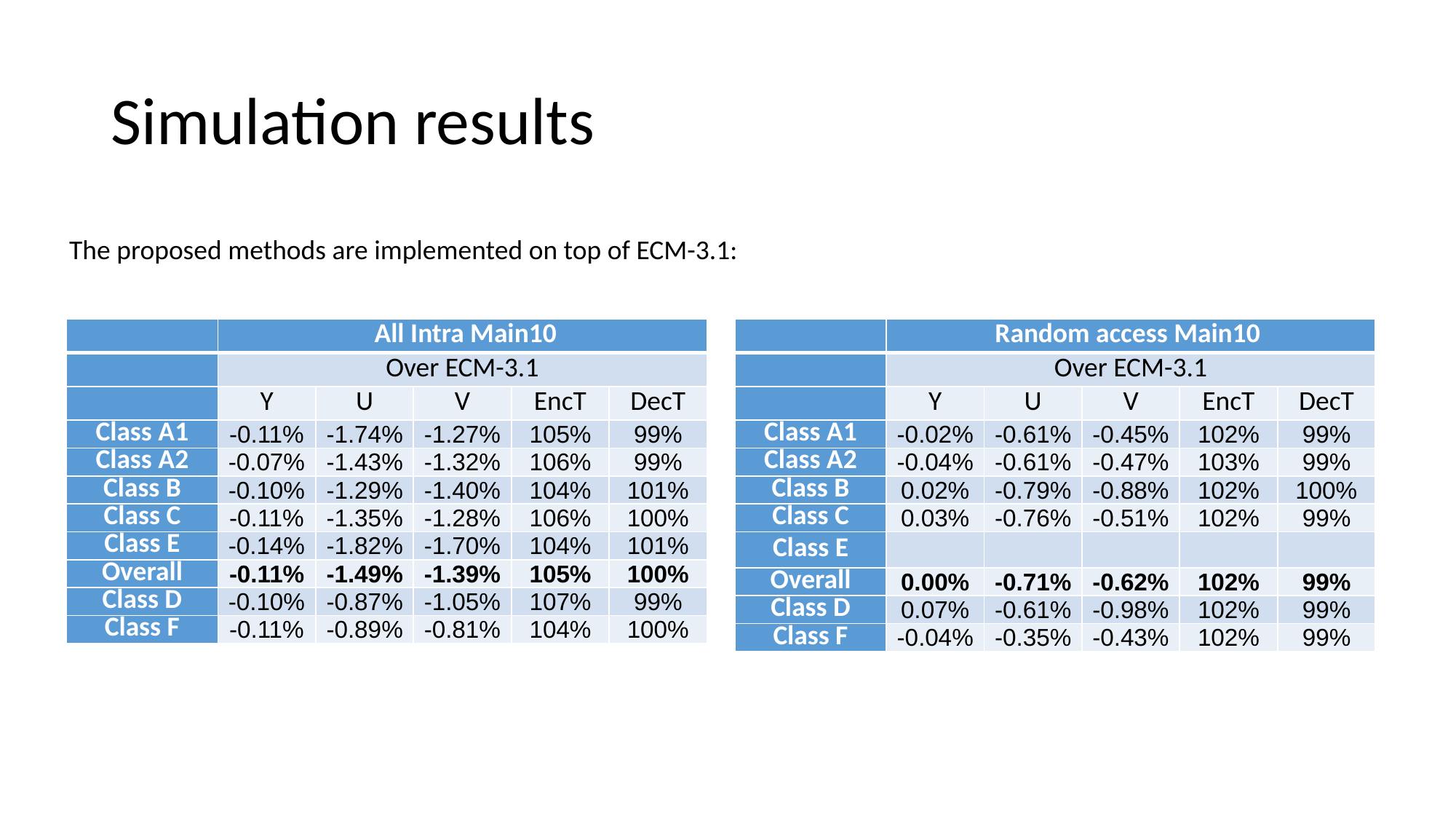

# Simulation results
The proposed methods are implemented on top of ECM-3.1:
|  | All Intra Main10 |  |  |  |  |
| --- | --- | --- | --- | --- | --- |
|  | Over ECM-3.1 |  |  |  |  |
|  | Y | U | V | EncT | DecT |
| Class A1 | -0.11% | -1.74% | -1.27% | 105% | 99% |
| Class A2 | -0.07% | -1.43% | -1.32% | 106% | 99% |
| Class B | -0.10% | -1.29% | -1.40% | 104% | 101% |
| Class C | -0.11% | -1.35% | -1.28% | 106% | 100% |
| Class E | -0.14% | -1.82% | -1.70% | 104% | 101% |
| Overall | -0.11% | -1.49% | -1.39% | 105% | 100% |
| Class D | -0.10% | -0.87% | -1.05% | 107% | 99% |
| Class F | -0.11% | -0.89% | -0.81% | 104% | 100% |
|  | Random access Main10 |  |  |  |  |
| --- | --- | --- | --- | --- | --- |
|  | Over ECM-3.1 |  |  |  |  |
|  | Y | U | V | EncT | DecT |
| Class A1 | -0.02% | -0.61% | -0.45% | 102% | 99% |
| Class A2 | -0.04% | -0.61% | -0.47% | 103% | 99% |
| Class B | 0.02% | -0.79% | -0.88% | 102% | 100% |
| Class C | 0.03% | -0.76% | -0.51% | 102% | 99% |
| Class E |  |  |  |  |  |
| Overall | 0.00% | -0.71% | -0.62% | 102% | 99% |
| Class D | 0.07% | -0.61% | -0.98% | 102% | 99% |
| Class F | -0.04% | -0.35% | -0.43% | 102% | 99% |